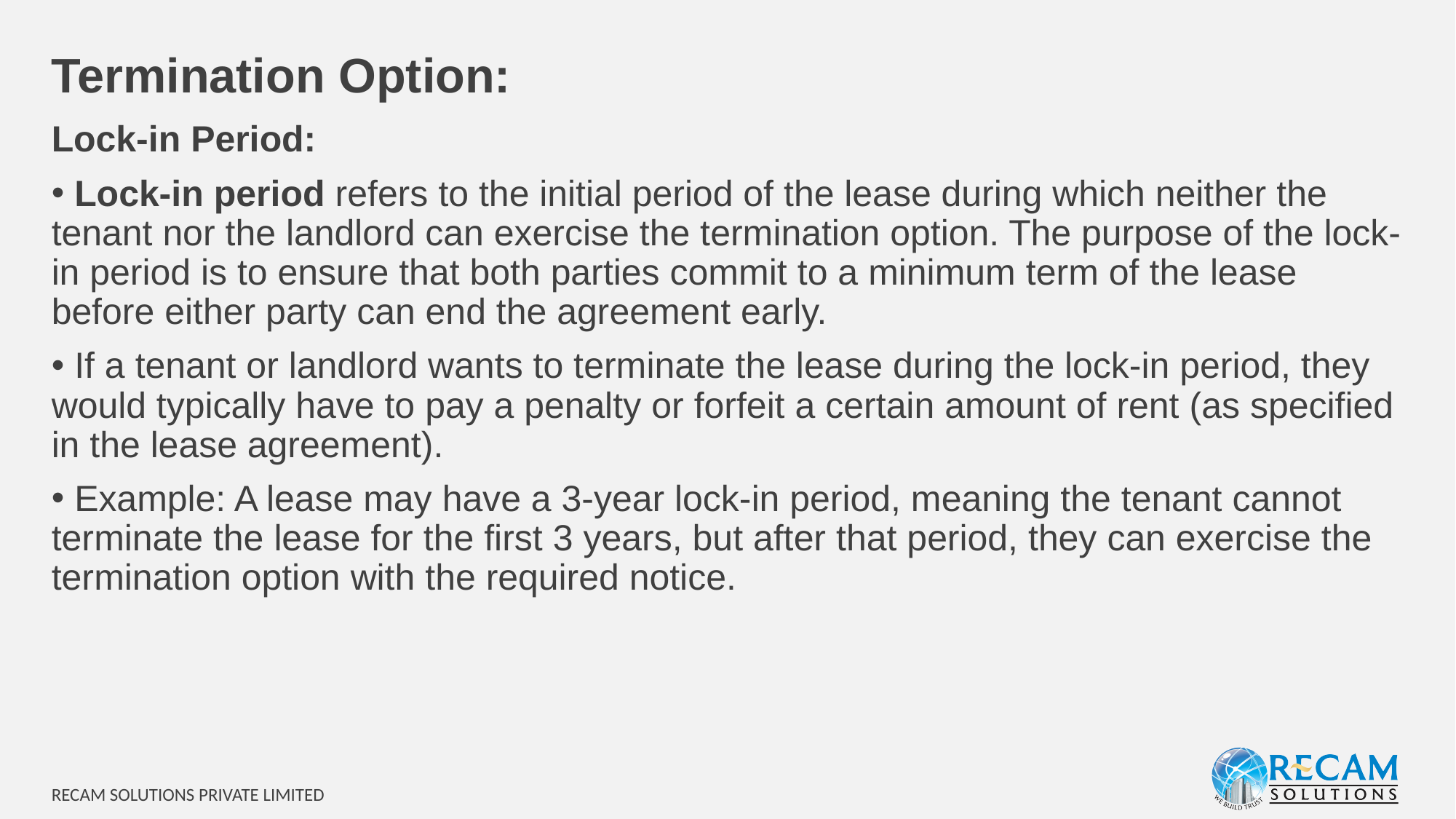

# Termination Option:
Lock-in Period:
 Lock-in period refers to the initial period of the lease during which neither the tenant nor the landlord can exercise the termination option. The purpose of the lock-in period is to ensure that both parties commit to a minimum term of the lease before either party can end the agreement early.
 If a tenant or landlord wants to terminate the lease during the lock-in period, they would typically have to pay a penalty or forfeit a certain amount of rent (as specified in the lease agreement).
 Example: A lease may have a 3-year lock-in period, meaning the tenant cannot terminate the lease for the first 3 years, but after that period, they can exercise the termination option with the required notice.

RECAM SOLUTIONS PRIVATE LIMITED